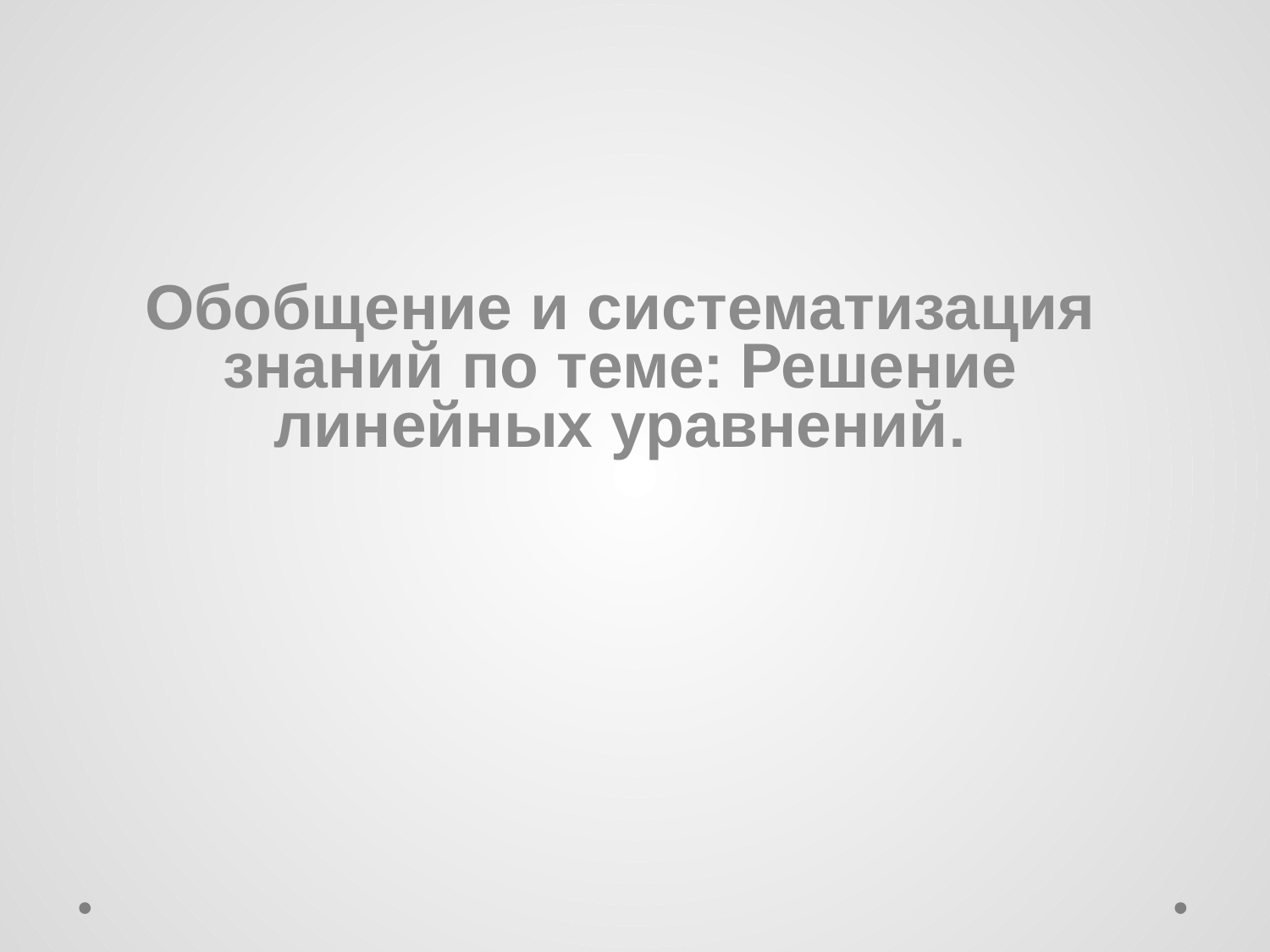

Обобщение и систематизация знаний по теме: Решение линейных уравнений.